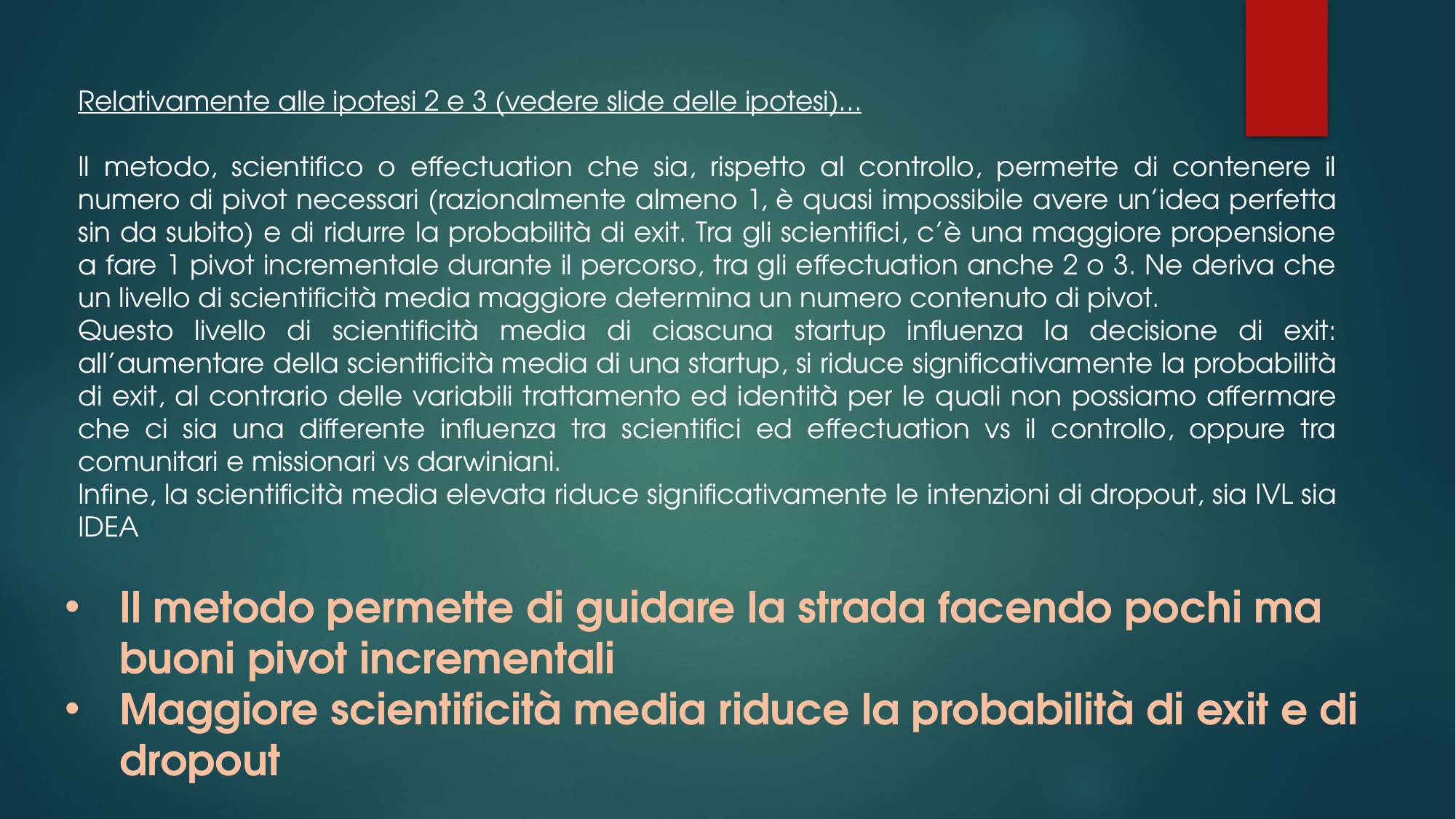

Relativamente alle ipotesi 2 e 3 (vedere slide delle ipotesi)…

Il metodo, scientifico o effectuation che sia, rispetto al controllo, permette di contenere il numero di pivot necessari (razionalmente almeno 1, è quasi impossibile avere un’idea perfetta sin da subito) e di ridurre la probabilità di exit. Tra gli scientifici, c’è una maggiore propensione a fare 1 pivot incrementale durante il percorso, tra gli effectuation anche 2 o 3. Ne deriva che un livello di scientificità media maggiore determina un numero contenuto di pivot.
Questo livello di scientificità media di ciascuna startup influenza la decisione di exit: all’aumentare della scientificità media di una startup, si riduce significativamente la probabilità di exit, al contrario delle variabili trattamento ed identità per le quali non possiamo affermare che ci sia una differente influenza tra scientifici ed effectuation vs il controllo, oppure tra comunitari e missionari vs darwiniani.
Infine, la scientificità media elevata riduce significativamente le intenzioni di dropout, sia IVL sia IDEA

Il metodo permette di guidare la strada facendo pochi ma buoni pivot incrementali
Maggiore scientificità media riduce la probabilità di exit e di dropout